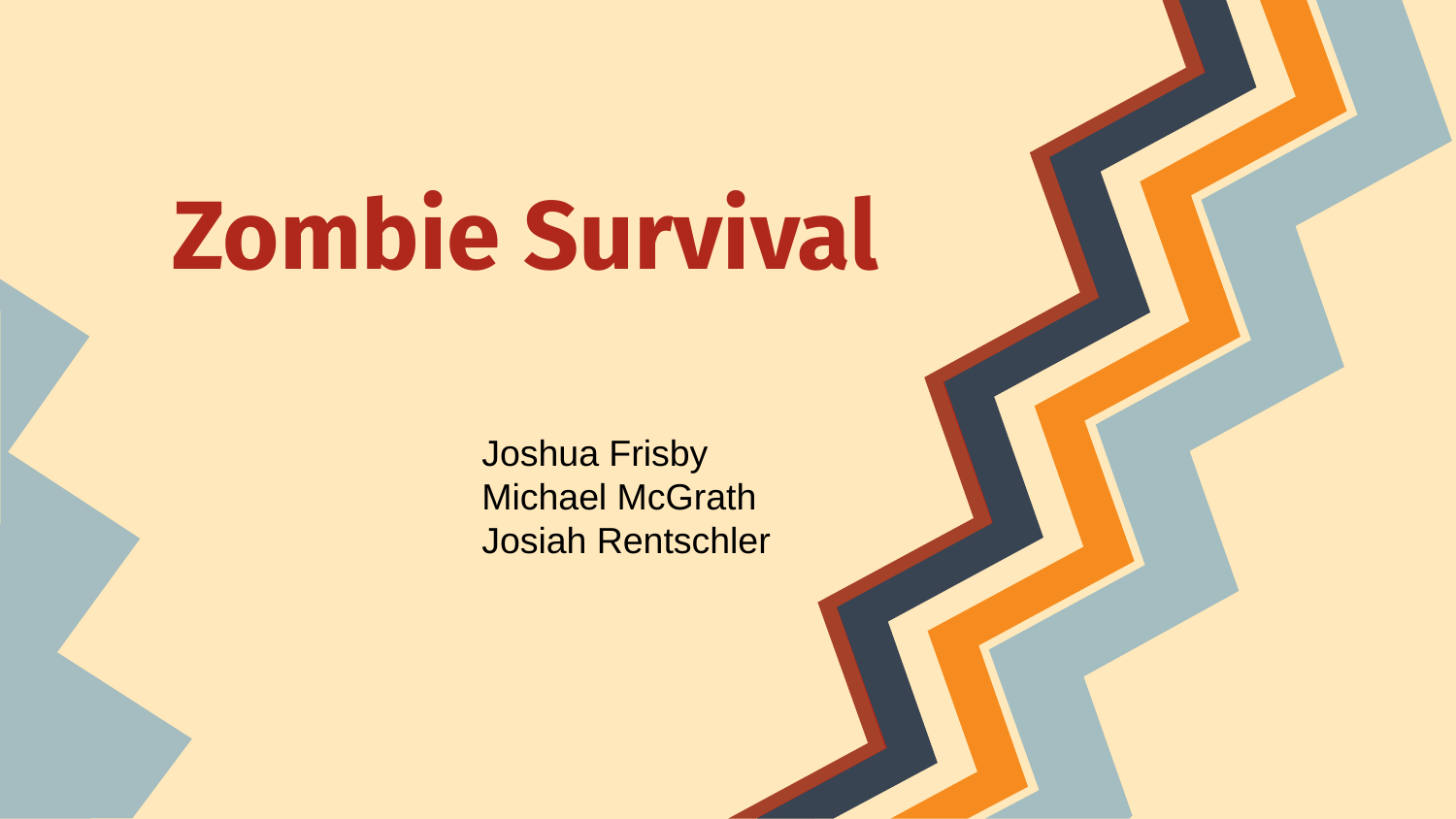

# Zombie Survival
Joshua Frisby
Michael McGrath
Josiah Rentschler